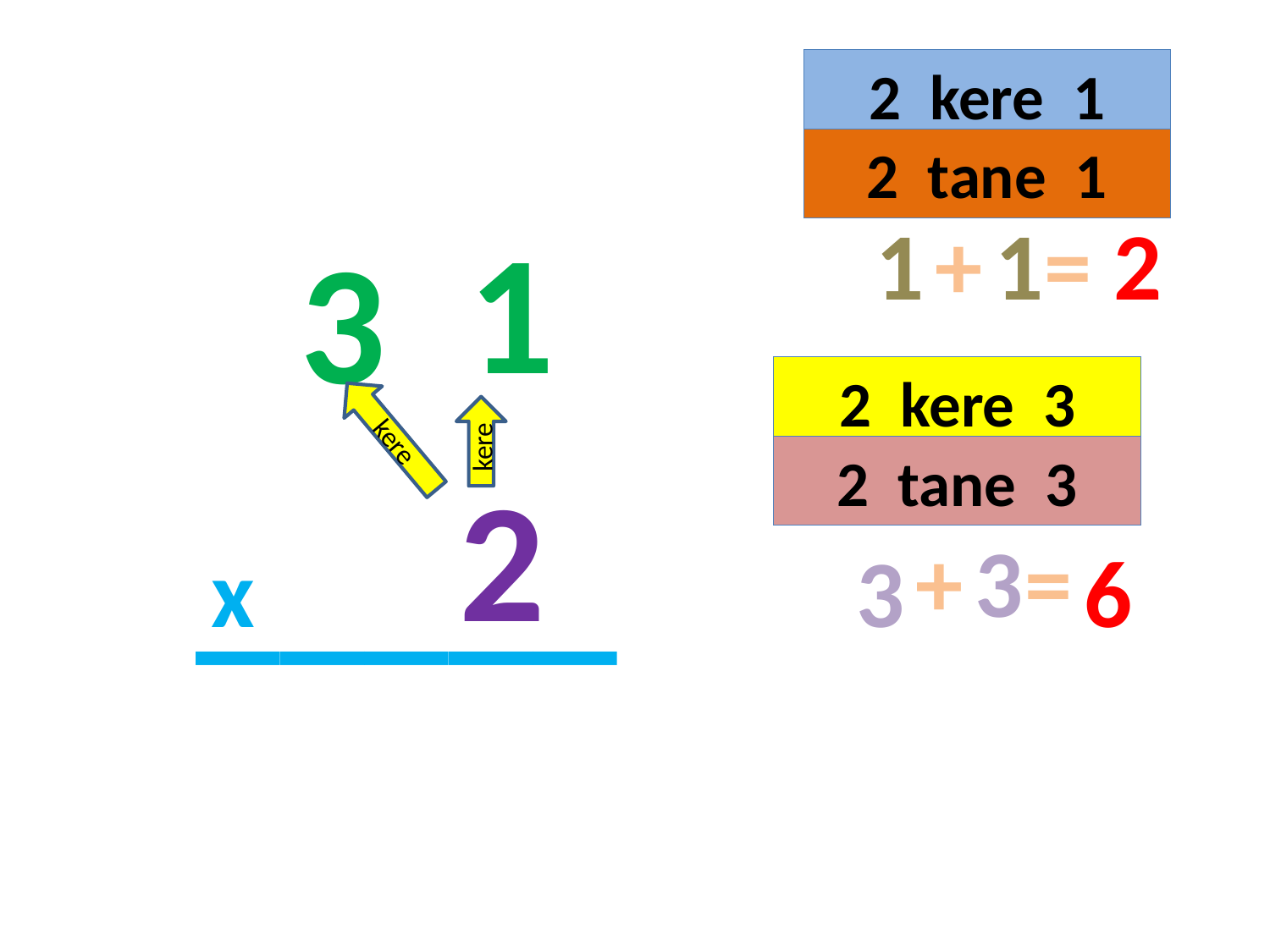

2  kere  1
2  tane  1
1
1
+
1
=
2
3
#

2  kere  3
kere
kere
2  tane  3

2
_____
+
3
=
x
3
6